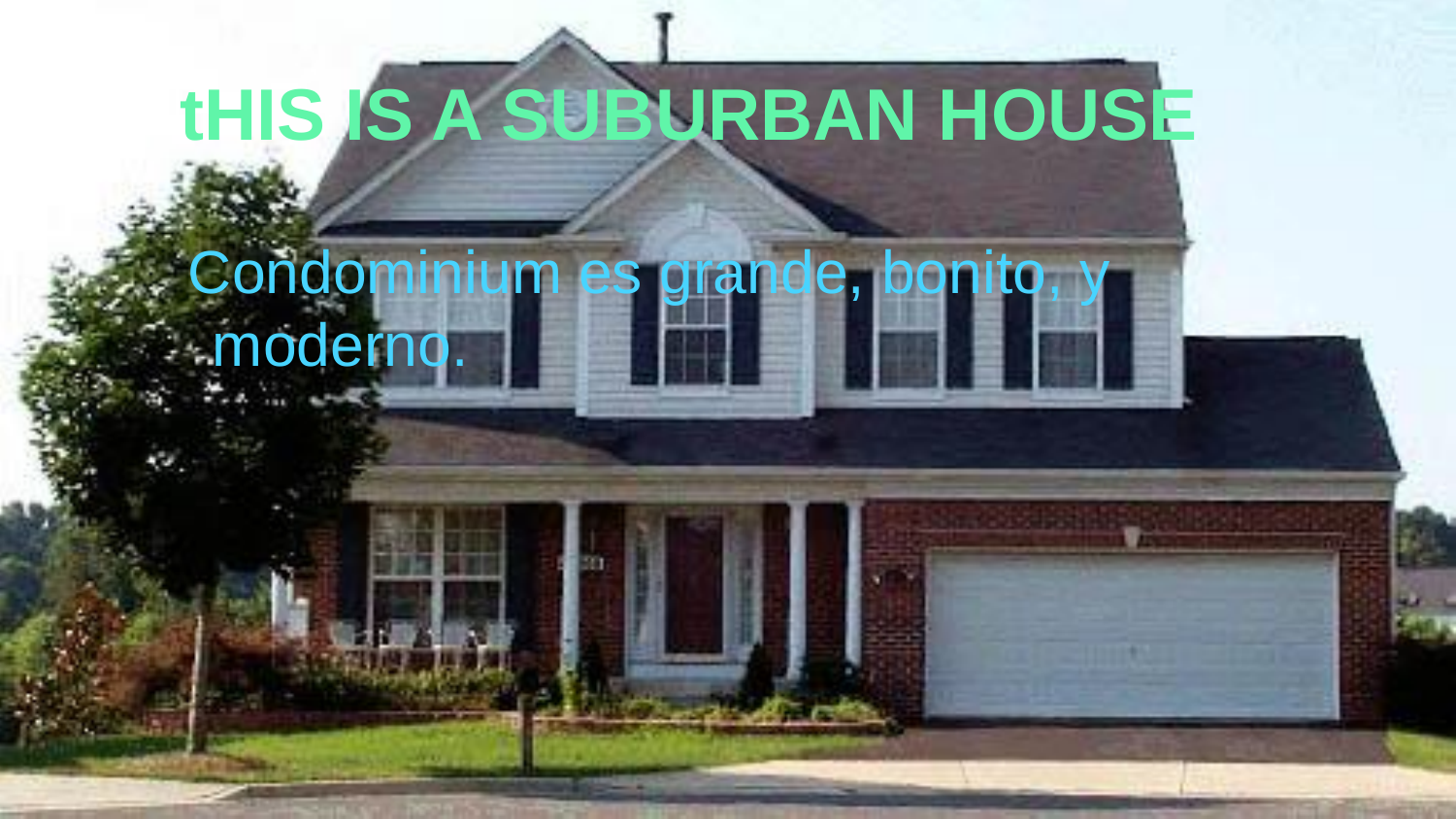

# tHIS IS A SUBURBAN HOUSE
Condominium es grande, bonito, y moderno.